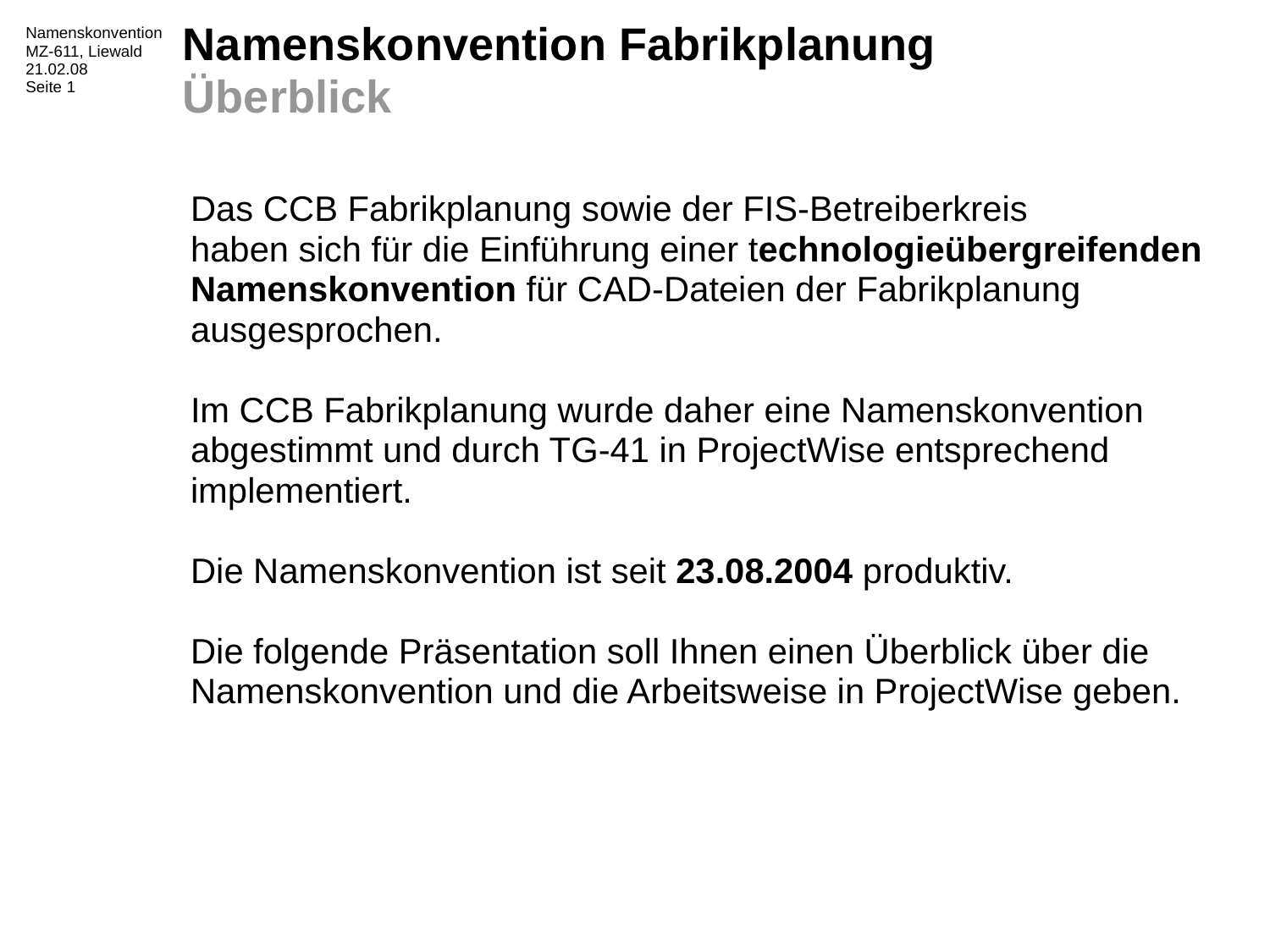

Namenskonvention Fabrikplanung
Überblick
Das CCB Fabrikplanung sowie der FIS-Betreiberkreis
haben sich für die Einführung einer technologieübergreifenden
Namenskonvention für CAD-Dateien der Fabrikplanung
ausgesprochen.

Im CCB Fabrikplanung wurde daher eine Namenskonvention
abgestimmt und durch TG-41 in ProjectWise entsprechend
implementiert.

Die Namenskonvention ist seit 23.08.2004 produktiv.

Die folgende Präsentation soll Ihnen einen Überblick über die Namenskonvention und die Arbeitsweise in ProjectWise geben.